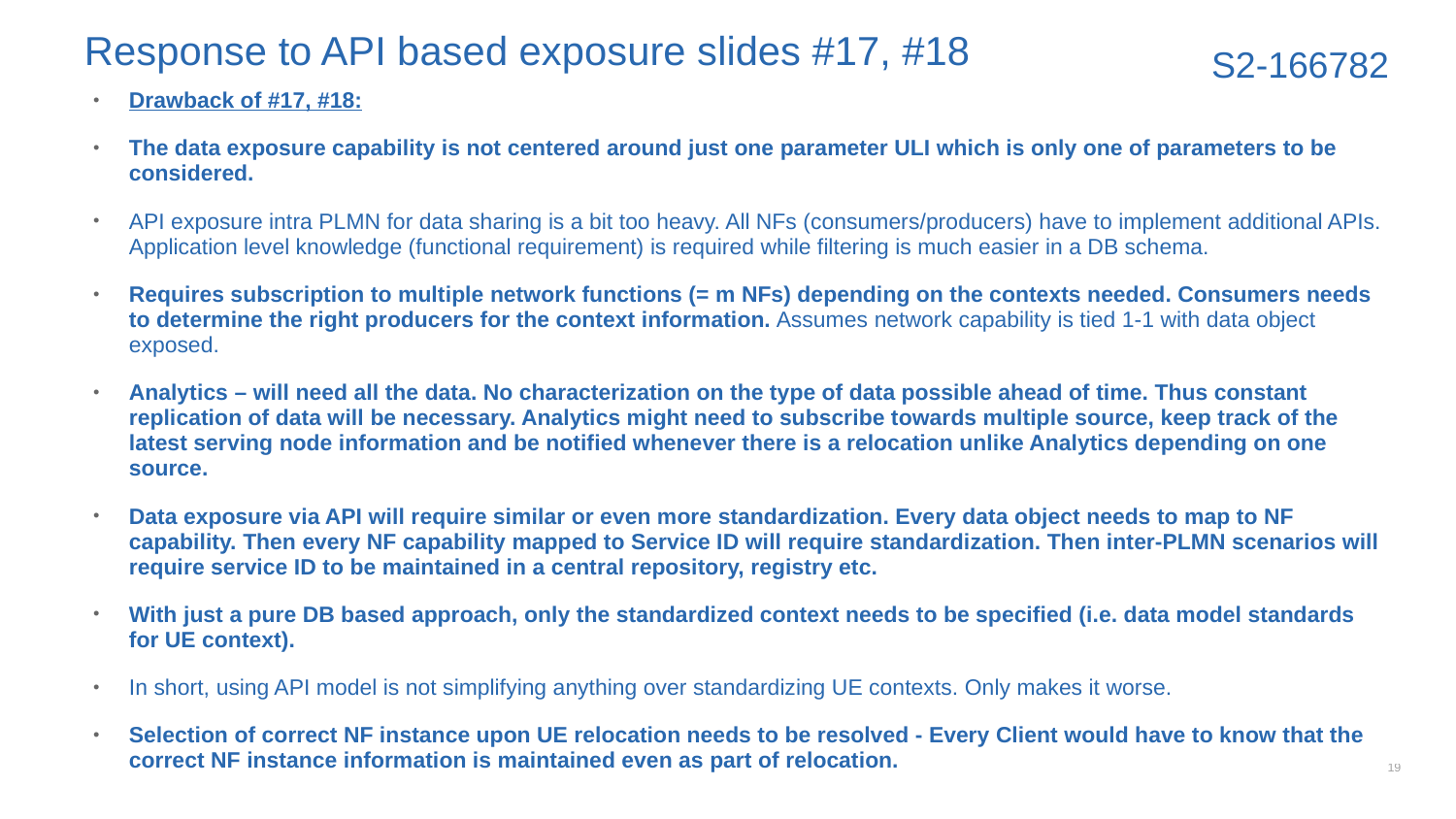

# Response to API based exposure slides #17, #18
S2-166782
Drawback of #17, #18:
The data exposure capability is not centered around just one parameter ULI which is only one of parameters to be considered.
API exposure intra PLMN for data sharing is a bit too heavy. All NFs (consumers/producers) have to implement additional APIs. Application level knowledge (functional requirement) is required while filtering is much easier in a DB schema.
Requires subscription to multiple network functions (= m NFs) depending on the contexts needed. Consumers needs to determine the right producers for the context information. Assumes network capability is tied 1-1 with data object exposed.
Analytics – will need all the data. No characterization on the type of data possible ahead of time. Thus constant replication of data will be necessary. Analytics might need to subscribe towards multiple source, keep track of the latest serving node information and be notified whenever there is a relocation unlike Analytics depending on one source.
Data exposure via API will require similar or even more standardization. Every data object needs to map to NF capability. Then every NF capability mapped to Service ID will require standardization. Then inter-PLMN scenarios will require service ID to be maintained in a central repository, registry etc.
With just a pure DB based approach, only the standardized context needs to be specified (i.e. data model standards for UE context).
In short, using API model is not simplifying anything over standardizing UE contexts. Only makes it worse.
Selection of correct NF instance upon UE relocation needs to be resolved - Every Client would have to know that the correct NF instance information is maintained even as part of relocation.